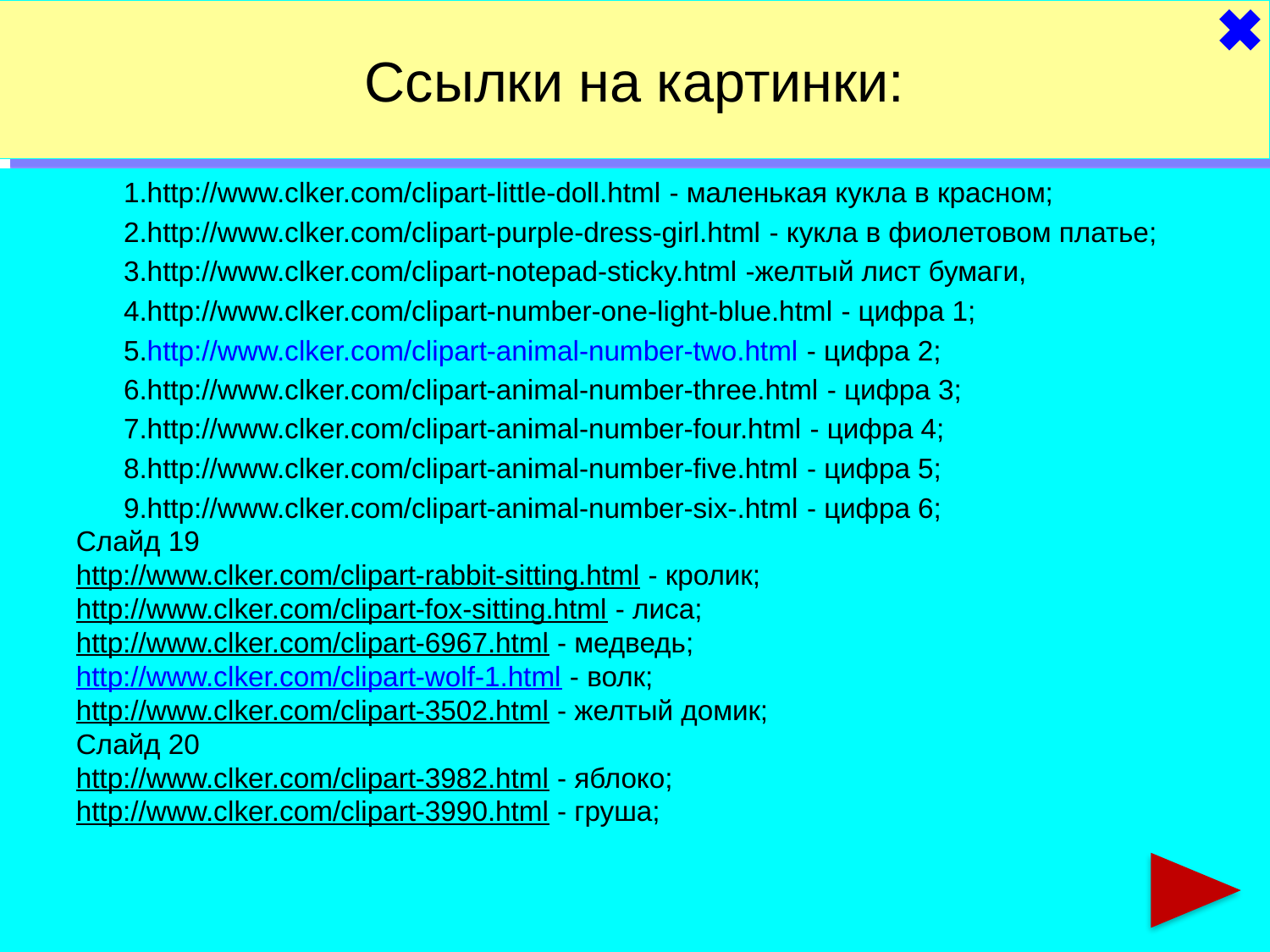

Ссылки на картинки:

http://www.clker.com/clipart-little-doll.html - маленькая кукла в красном;
http://www.clker.com/clipart-purple-dress-girl.html - кукла в фиолетовом платье;
http://www.clker.com/clipart-notepad-sticky.html -желтый лист бумаги,
http://www.clker.com/clipart-number-one-light-blue.html - цифра 1;
http://www.clker.com/clipart-animal-number-two.html - цифра 2;
http://www.clker.com/clipart-animal-number-three.html - цифра 3;
http://www.clker.com/clipart-animal-number-four.html - цифра 4;
http://www.clker.com/clipart-animal-number-five.html - цифра 5;
http://www.clker.com/clipart-animal-number-six-.html - цифра 6;
Слайд 19
http://www.clker.com/clipart-rabbit-sitting.html - кролик;
http://www.clker.com/clipart-fox-sitting.html - лиса;
http://www.clker.com/clipart-6967.html - медведь;
http://www.clker.com/clipart-wolf-1.html - волк;
http://www.clker.com/clipart-3502.html - желтый домик;
Слайд 20
http://www.clker.com/clipart-3982.html - яблоко;
http://www.clker.com/clipart-3990.html - груша;